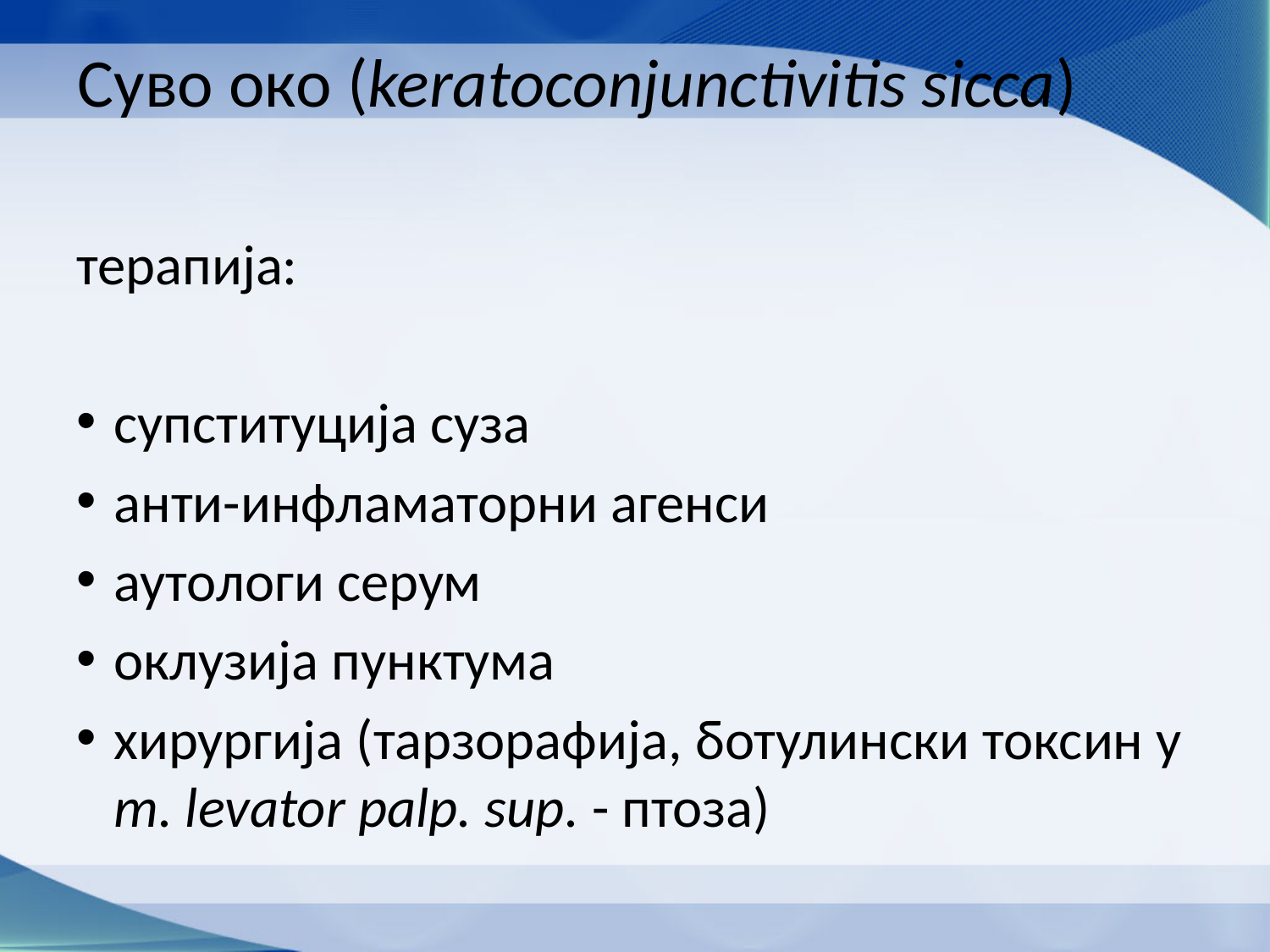

# Суво око (keratoconjunctivitis sicca)
терапија:

супституција суза
анти-инфламаторни агенси
аутологи серум
оклузија пунктума
хирургија (тарзорафија, ботулински токсин у m. levator palp. sup. - птоза)